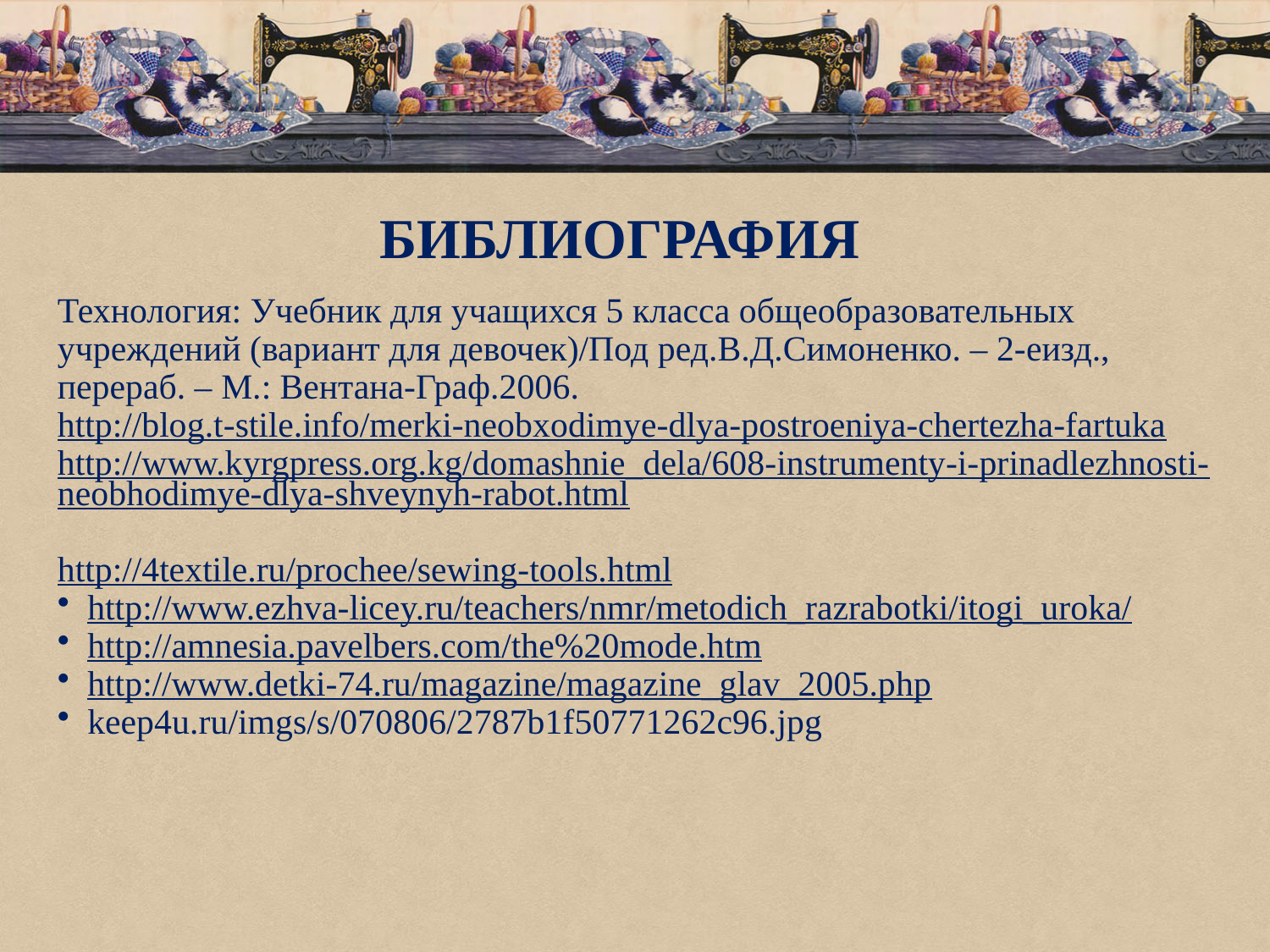

БИБЛИОГРАФИЯ
Технология: Учебник для учащихся 5 класса общеобразовательных учреждений (вариант для девочек)/Под ред.В.Д.Симоненко. – 2-еизд., перераб. – М.: Вентана-Граф.2006.
http://blog.t-stile.info/merki-neobxodimye-dlya-postroeniya-chertezha-fartuka
http://www.kyrgpress.org.kg/domashnie_dela/608-instrumenty-i-prinadlezhnosti-neobhodimye-dlya-shveynyh-rabot.html
http://4textile.ru/prochee/sewing-tools.html
http://www.ezhva-licey.ru/teachers/nmr/metodich_razrabotki/itogi_uroka/
http://amnesia.pavelbers.com/the%20mode.htm
http://www.detki-74.ru/magazine/magazine_glav_2005.php
keep4u.ru/imgs/s/070806/2787b1f50771262c96.jpg